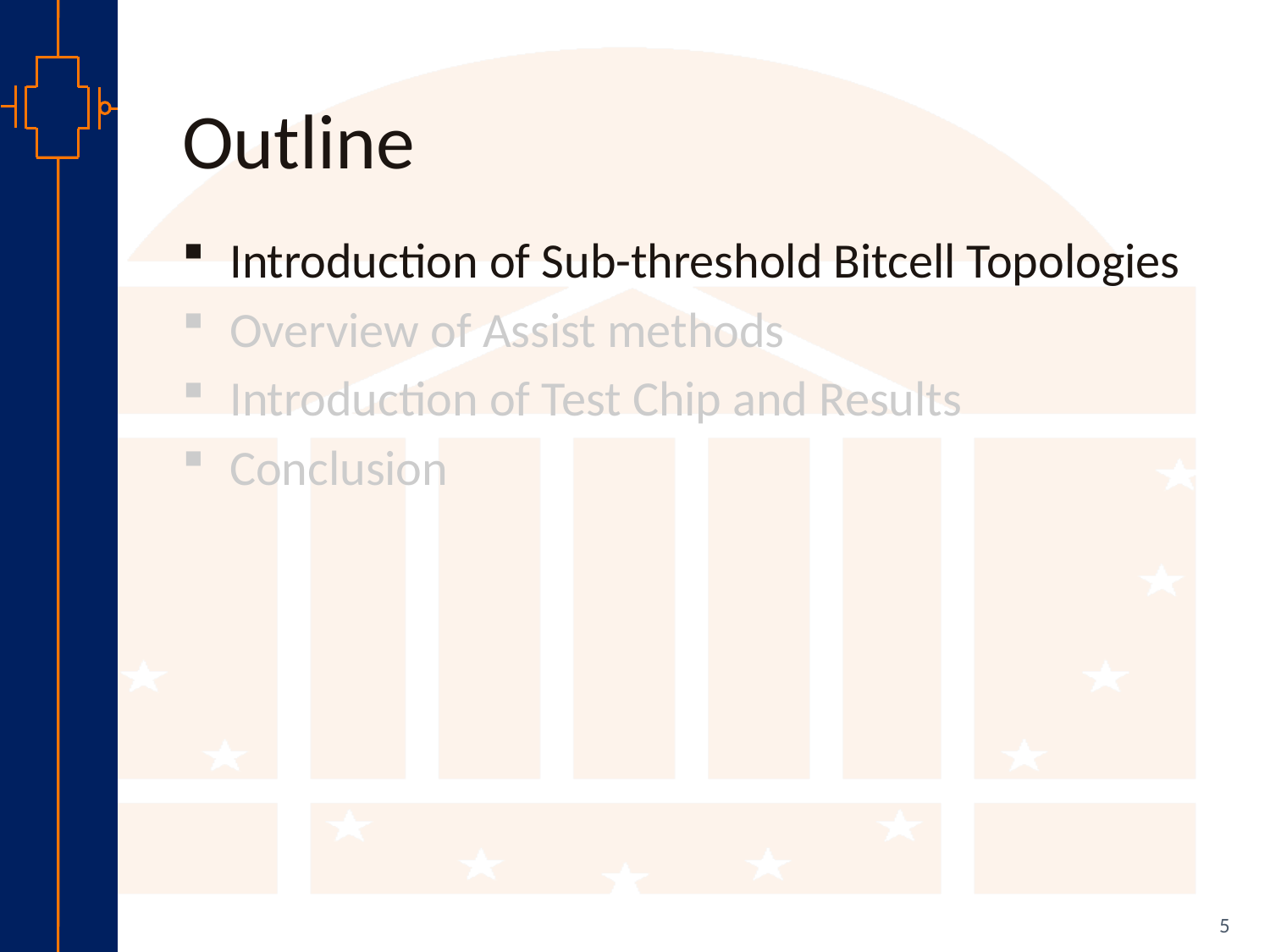

# Outline
Introduction of Sub-threshold Bitcell Topologies
Overview of Assist methods
Introduction of Test Chip and Results
Conclusion
5